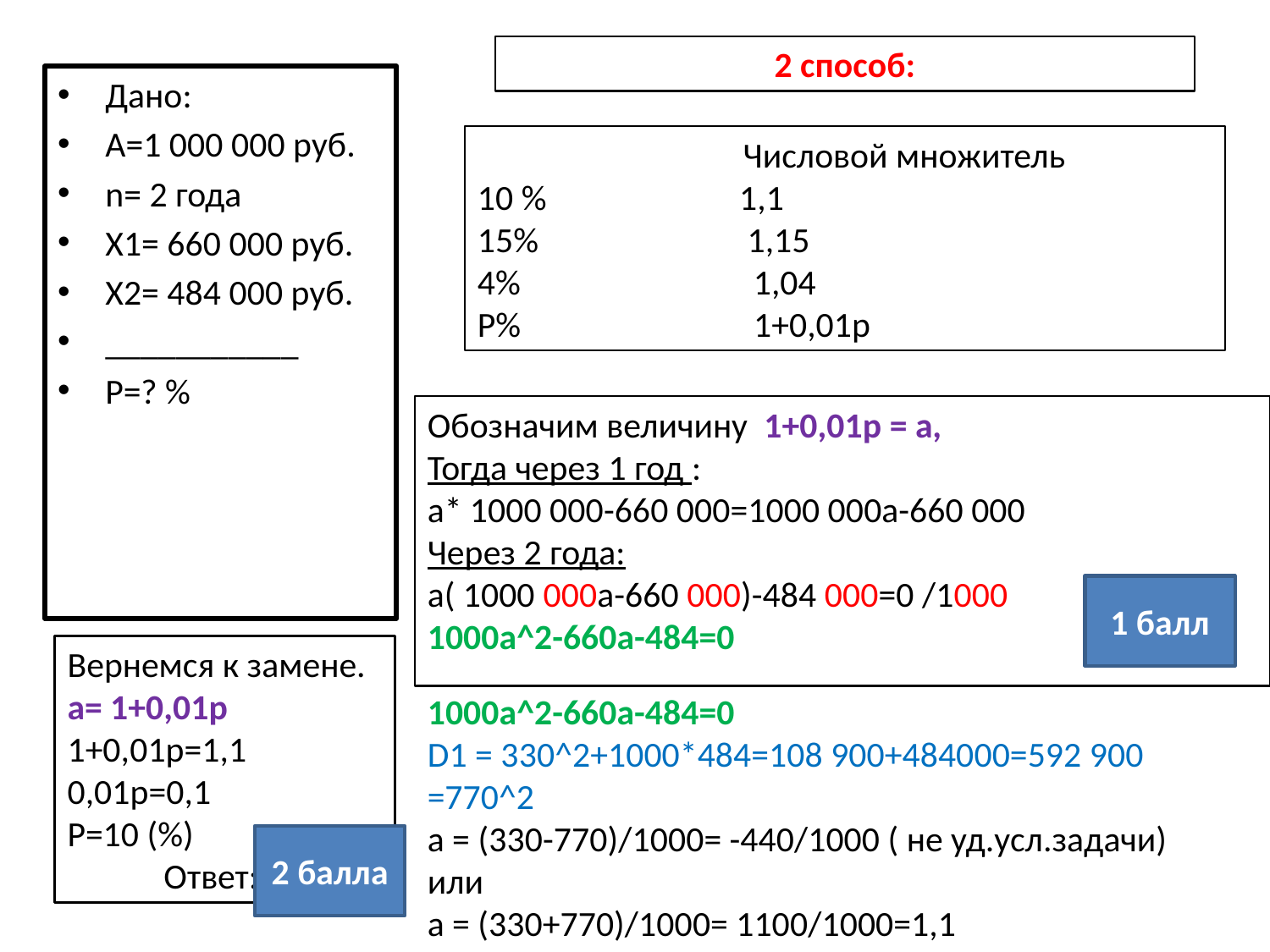

2 способ:
Дано:
А=1 000 000 руб.
n= 2 года
Х1= 660 000 руб.
Х2= 484 000 руб.
___________
Р=? %
                                 Числовой множитель
10 %                        1,1
15%                          1,15
4%                             1,04
Р%                             1+0,01р
Обозначим величину  1+0,01р = а,
Тогда через 1 год :
а* 1000 000-660 000=1000 000а-660 000
Через 2 года:
а( 1000 000а-660 000)-484 000=0 /1000
1000а^2-660а-484=0

1 балл
Вернемся к замене.
а= 1+0,01р
1+0,01р=1,1
0,01р=0,1
Р=10 (%)                                    Ответ: 10 %
1000а^2-660а-484=0
D1 = 330^2+1000*484=108 900+484000=592 900 =770^2
а = (330-770)/1000= -440/1000 ( не уд.усл.задачи) или
а = (330+770)/1000= 1100/1000=1,1
2 балла